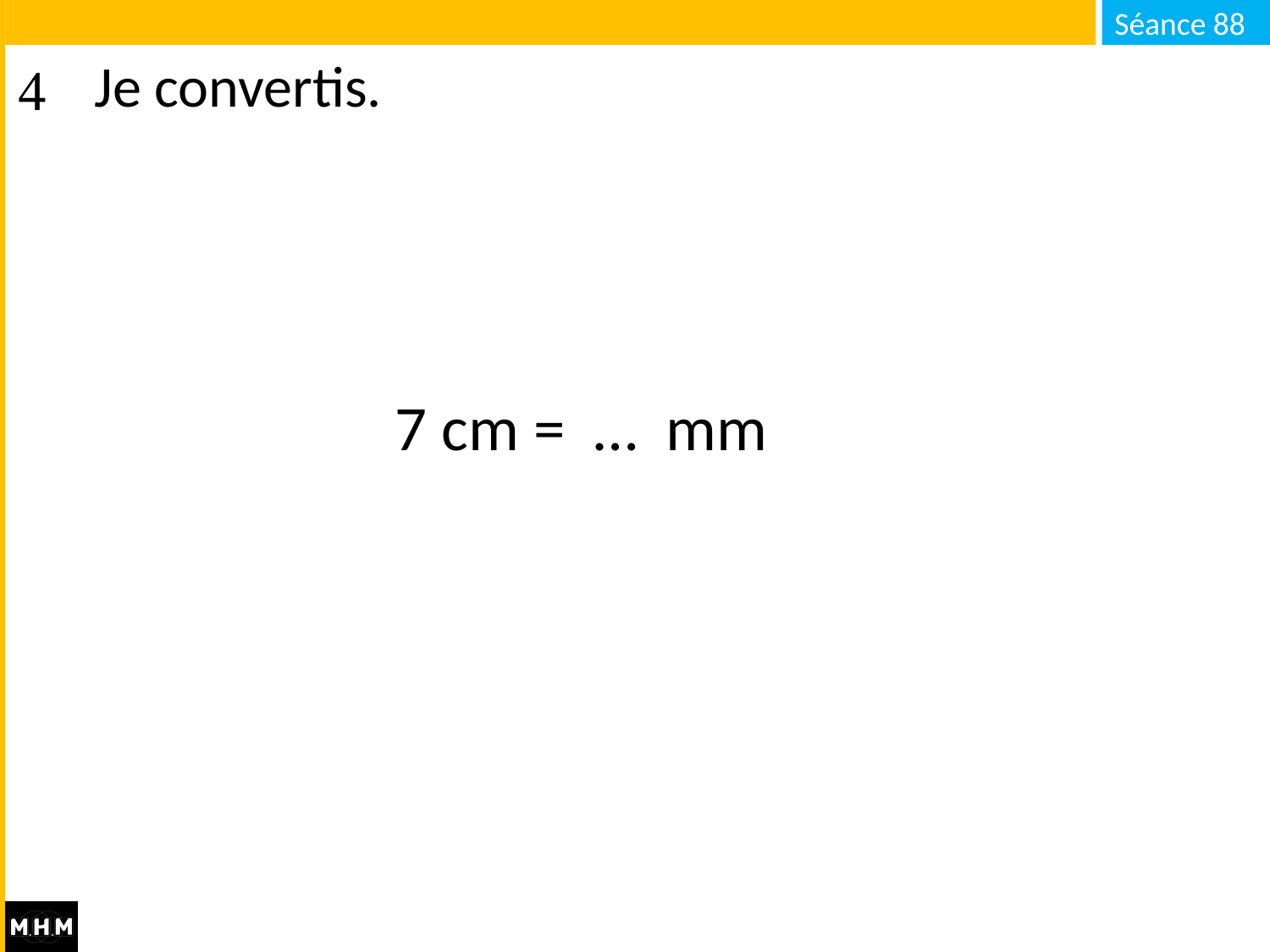

# Je convertis.
7 cm =  …  mm